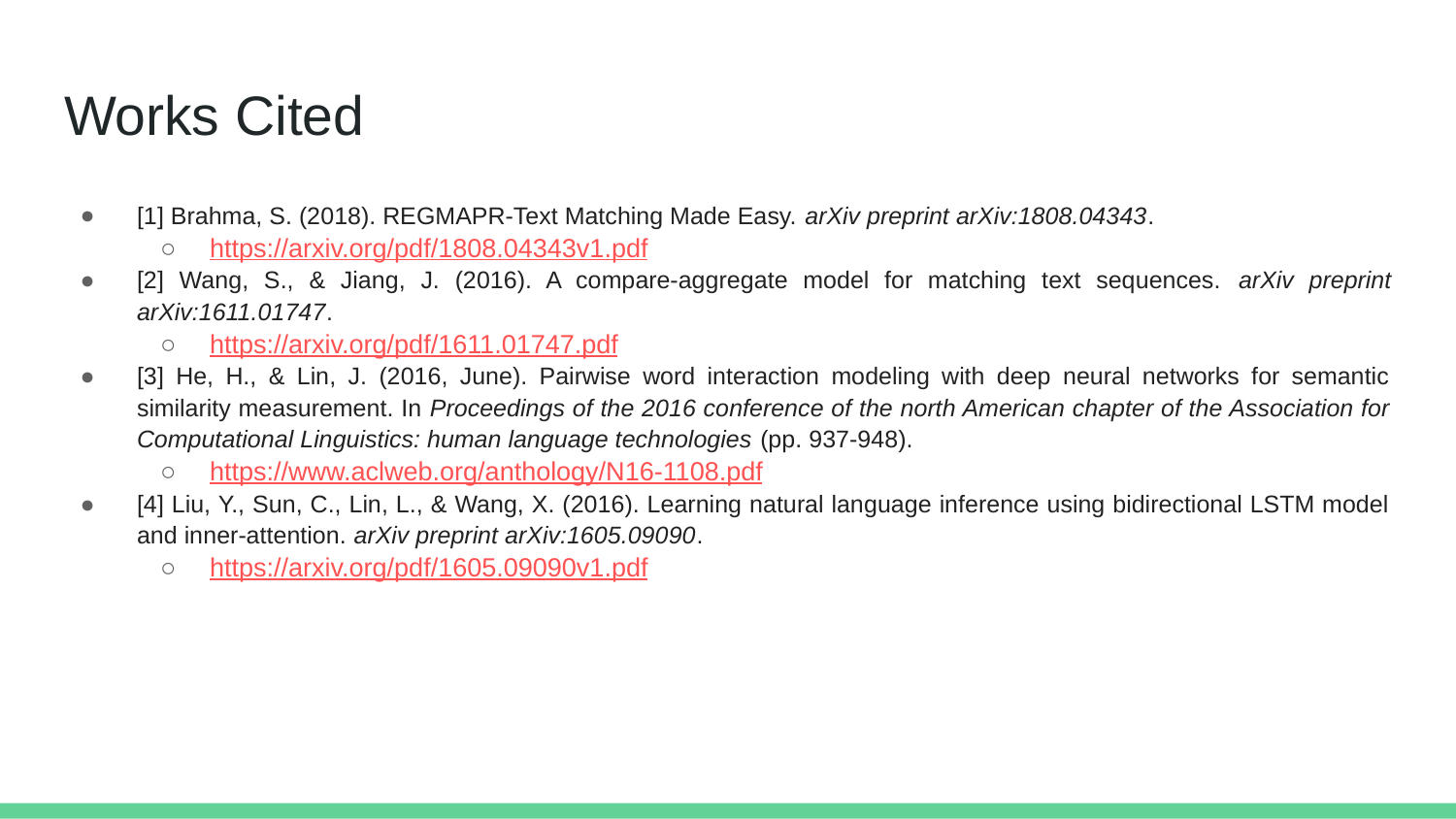

# Works Cited
[1] Brahma, S. (2018). REGMAPR-Text Matching Made Easy. arXiv preprint arXiv:1808.04343.
https://arxiv.org/pdf/1808.04343v1.pdf
[2] Wang, S., & Jiang, J. (2016). A compare-aggregate model for matching text sequences. arXiv preprint arXiv:1611.01747.
https://arxiv.org/pdf/1611.01747.pdf
[3] He, H., & Lin, J. (2016, June). Pairwise word interaction modeling with deep neural networks for semantic similarity measurement. In Proceedings of the 2016 conference of the north American chapter of the Association for Computational Linguistics: human language technologies (pp. 937-948).
https://www.aclweb.org/anthology/N16-1108.pdf
[4] Liu, Y., Sun, C., Lin, L., & Wang, X. (2016). Learning natural language inference using bidirectional LSTM model and inner-attention. arXiv preprint arXiv:1605.09090.
https://arxiv.org/pdf/1605.09090v1.pdf